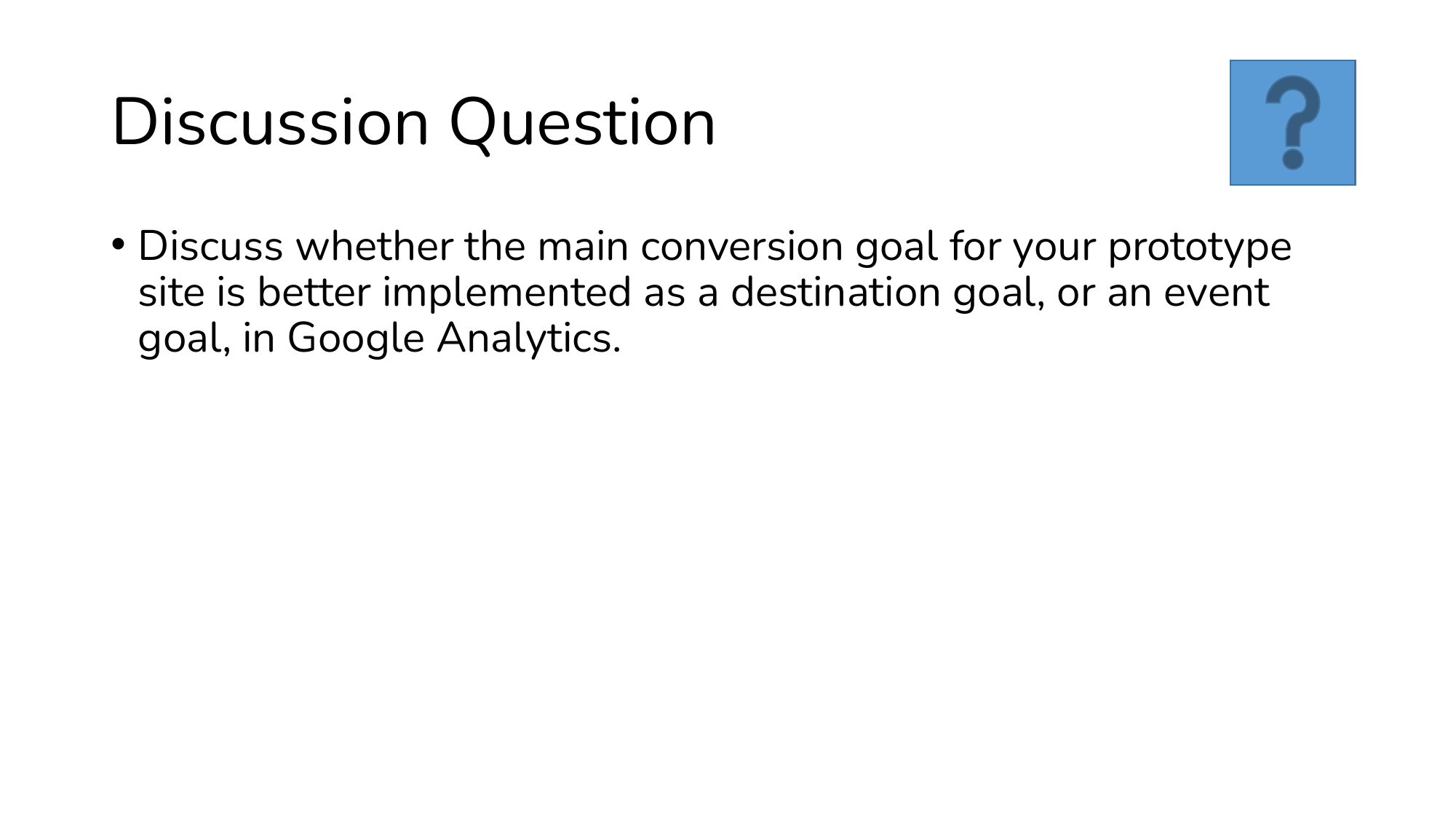

# Discussion Question

Discuss whether the main conversion goal for your prototype site is better implemented as a destination goal, or an event goal, in Google Analytics.